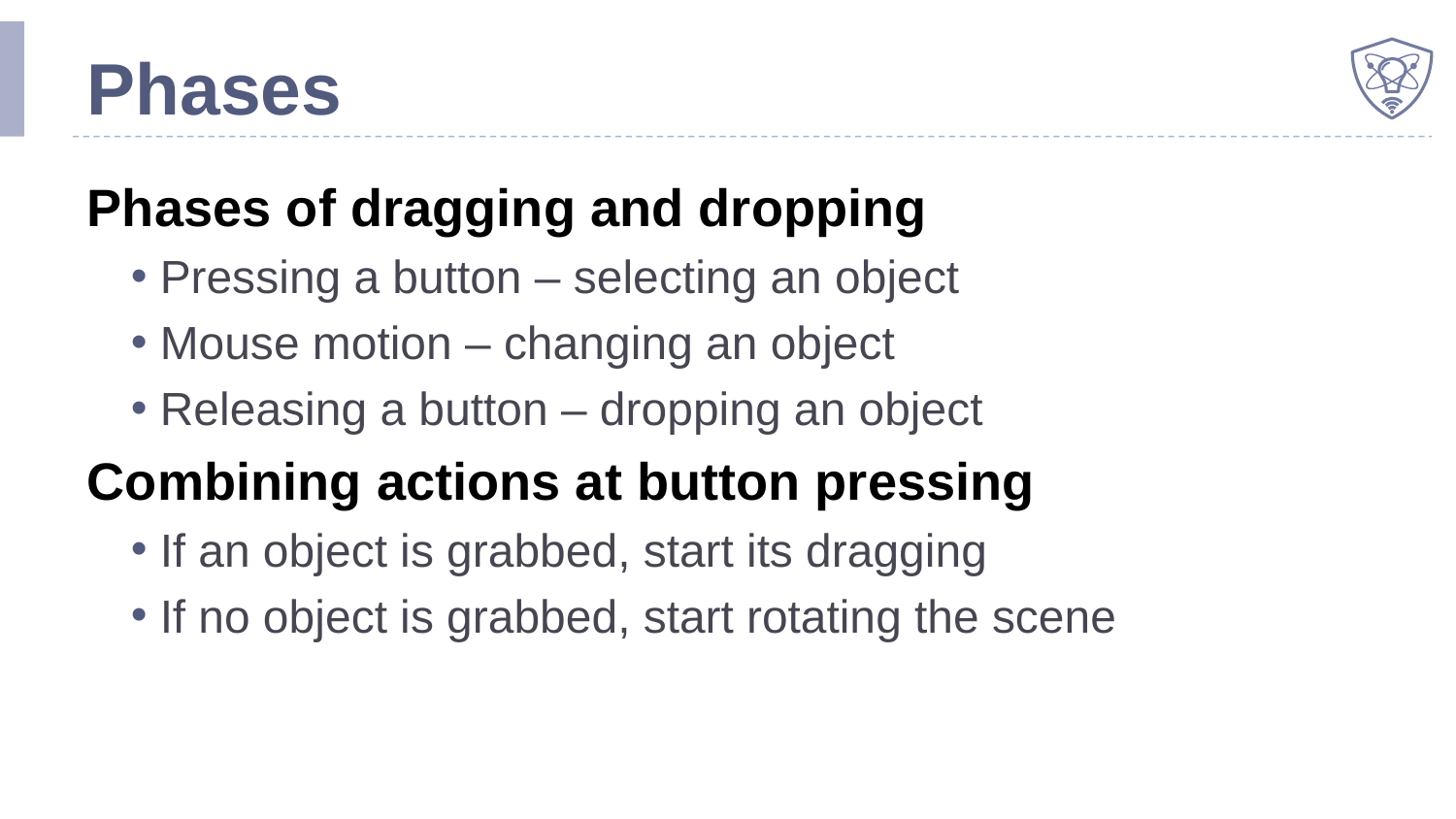

# Phases
Phases of dragging and dropping
Pressing a button – selecting an object
Mouse motion – changing an object
Releasing a button – dropping an object
Combining actions at button pressing
If an object is grabbed, start its dragging
If no object is grabbed, start rotating the scene